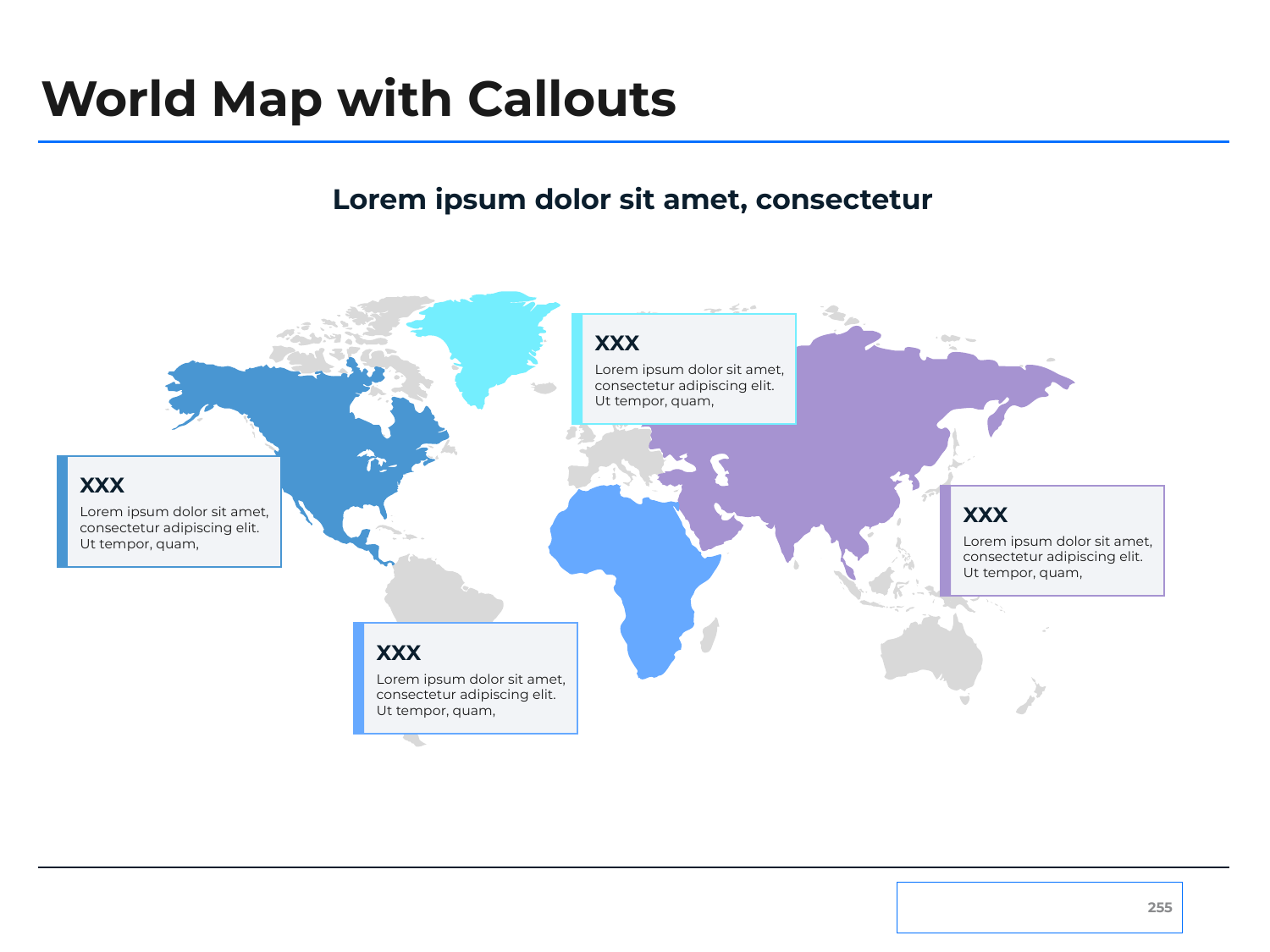

# World Map with Callouts
Lorem ipsum dolor sit amet, consectetur

XXX
Lorem ipsum dolor sit amet, consectetur adipiscing elit. Ut tempor, quam,

XXX
Lorem ipsum dolor sit amet, consectetur adipiscing elit. Ut tempor, quam,

XXX
Lorem ipsum dolor sit amet, consectetur adipiscing elit. Ut tempor, quam,

XXX
Lorem ipsum dolor sit amet, consectetur adipiscing elit. Ut tempor, quam,
255